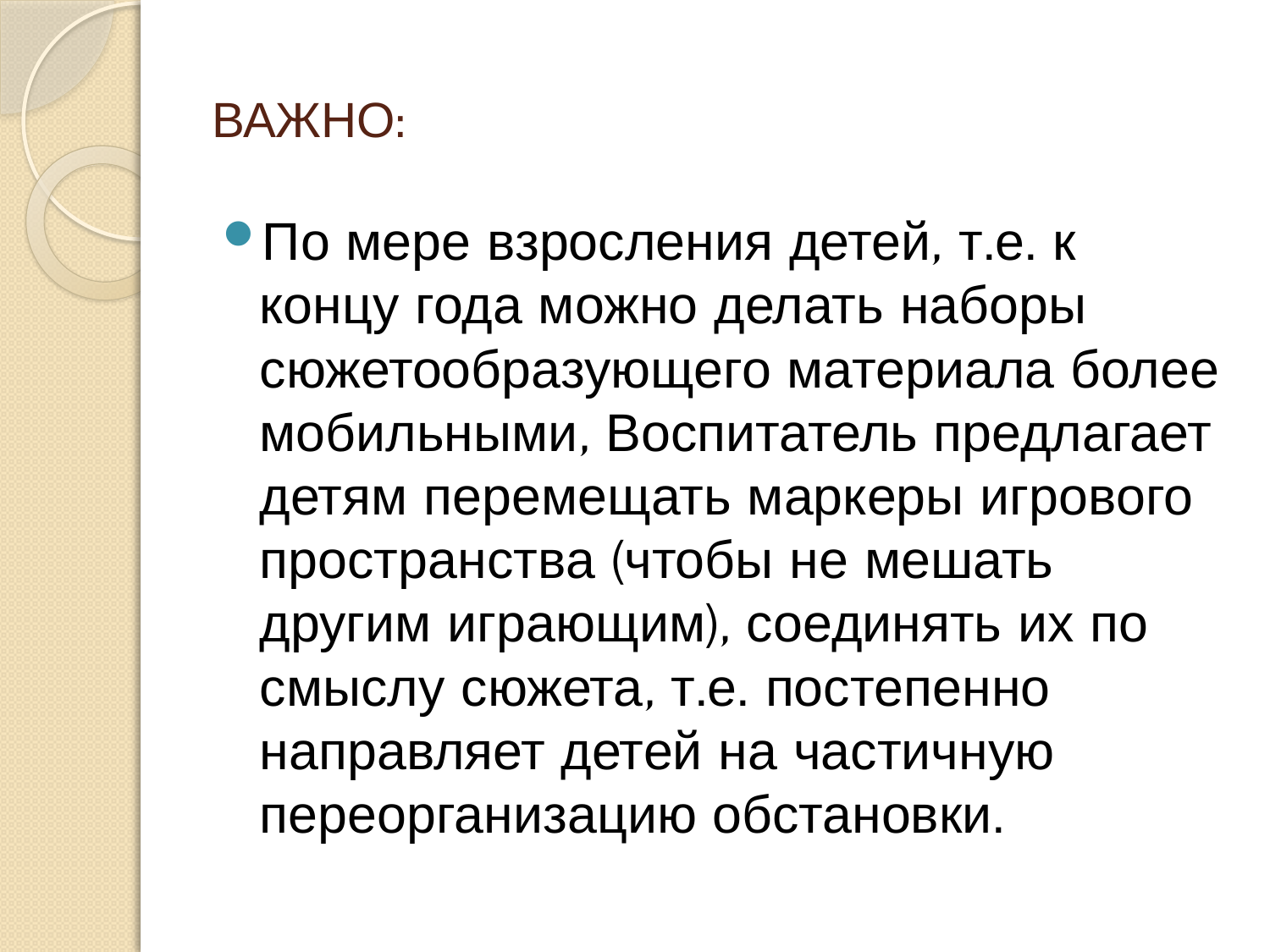

# ВАЖНО:
По мере взросления детей, т.е. к концу года можно делать наборы сюжетообразующего материала более мобильными, Воспитатель предлагает детям перемещать маркеры игрового пространства (чтобы не мешать другим играющим), соединять их по смыслу сюжета, т.е. постепенно направляет детей на частичную переорганизацию обстановки.